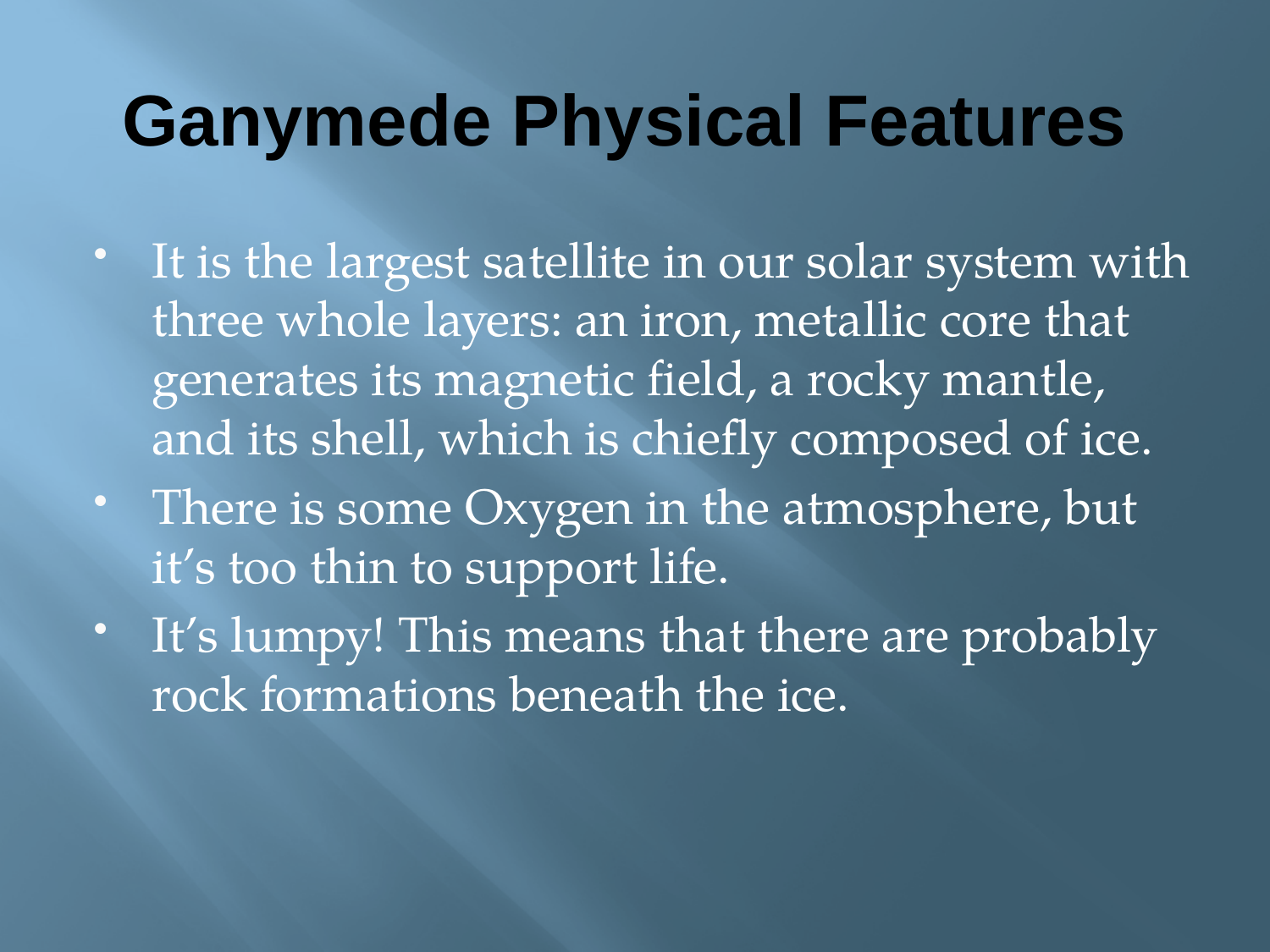

# Ganymede Physical Features
It is the largest satellite in our solar system with three whole layers: an iron, metallic core that generates its magnetic field, a rocky mantle, and its shell, which is chiefly composed of ice.
There is some Oxygen in the atmosphere, but it’s too thin to support life.
It’s lumpy! This means that there are probably rock formations beneath the ice.